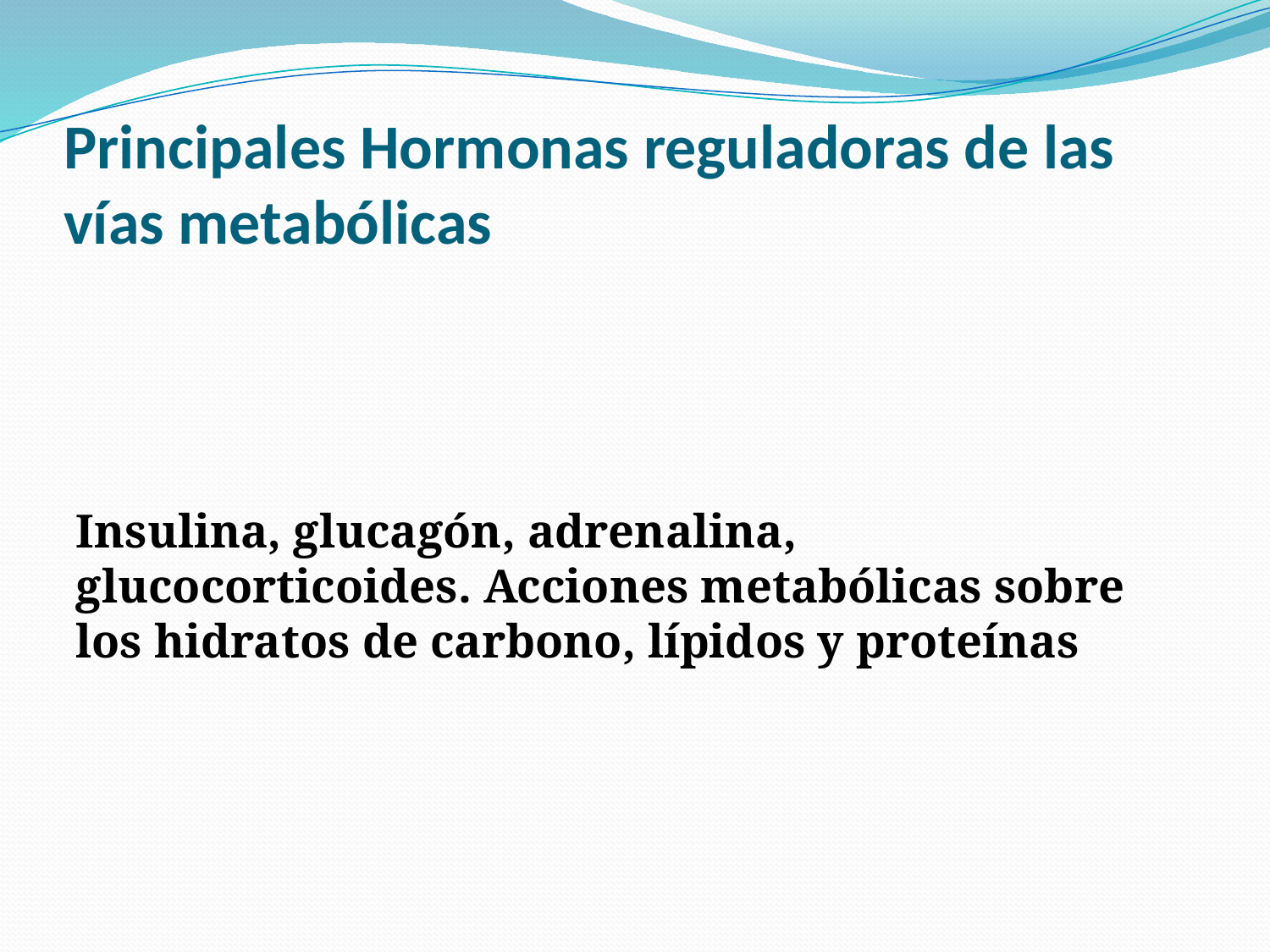

# Principales Hormonas reguladoras de las vías metabólicas
Insulina, glucagón, adrenalina, glucocorticoides. Acciones metabólicas sobre los hidratos de carbono, lípidos y proteínas